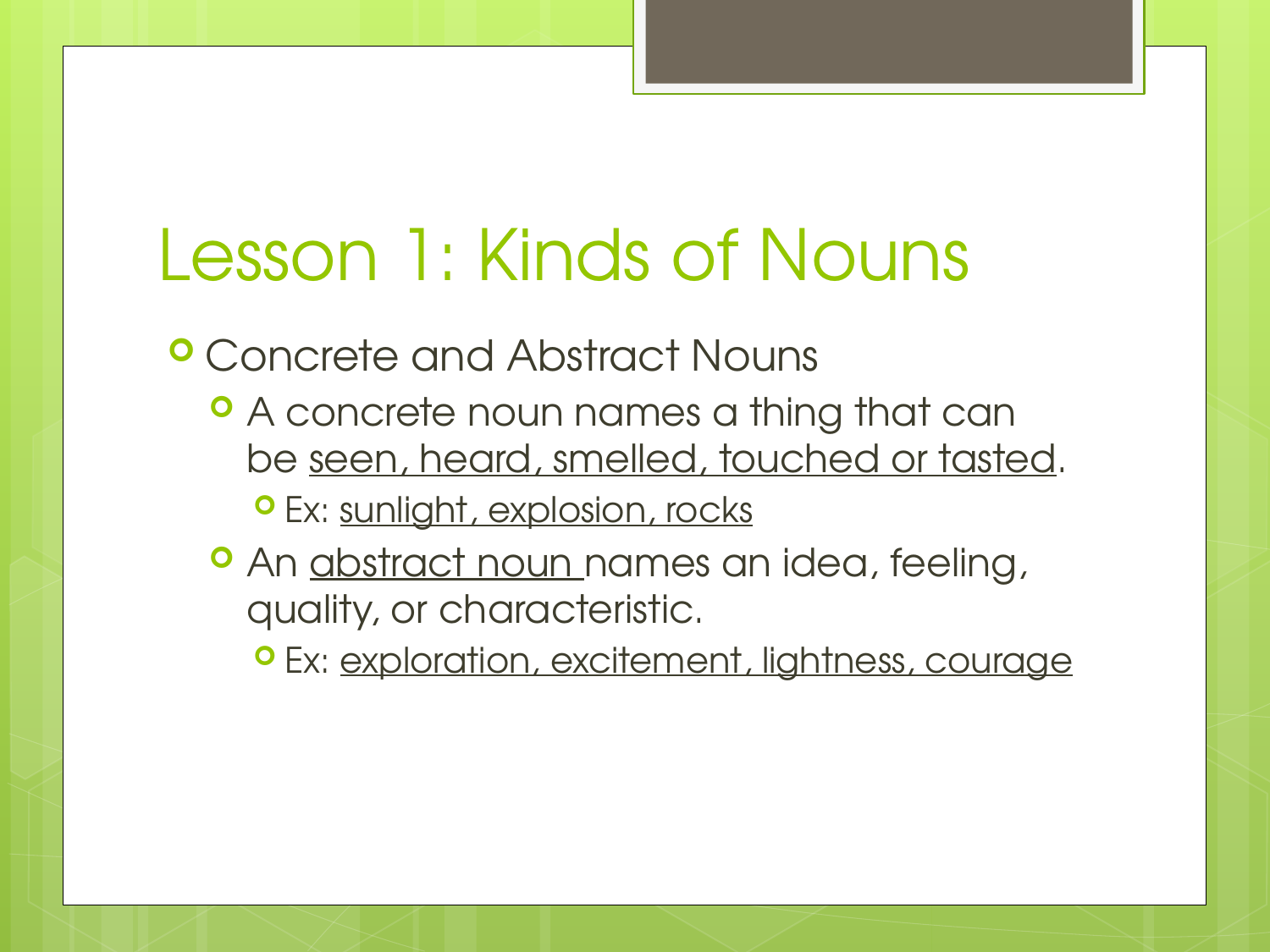

# Lesson 1: Kinds of Nouns
Concrete and Abstract Nouns
A concrete noun names a thing that can be seen, heard, smelled, touched or tasted.
Ex: sunlight, explosion, rocks
An abstract noun names an idea, feeling, quality, or characteristic.
Ex: exploration, excitement, lightness, courage